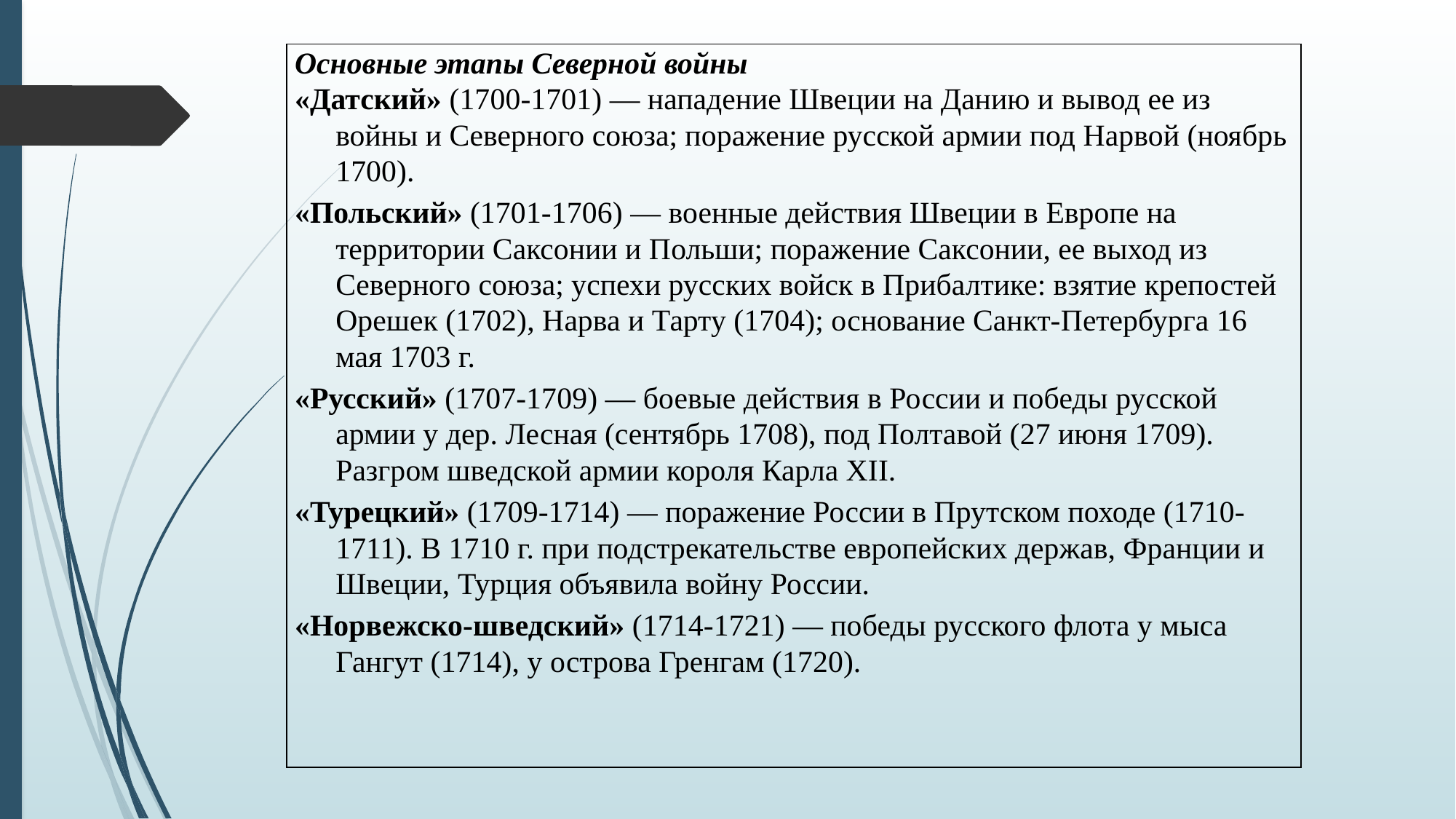

| Основные этапы Северной войны «Датский» (1700-1701) — нападение Швеции на Данию и вывод ее из войны и Северного союза; поражение русской армии под Нарвой (ноябрь 1700). «Польский» (1701-1706) — военные действия Швеции в Европе на территории Саксонии и Польши; поражение Саксонии, ее выход из Северного союза; успехи русских войск в Прибалтике: взятие крепостей Орешек (1702), Нарва и Тарту (1704); основание Санкт‑Петербурга 16 мая 1703 г. «Русский» (1707-1709) — боевые действия в России и победы русской армии у дер. Лесная (сентябрь 1708), под Полтавой (27 июня 1709). Разгром шведской армии короля Карла XII. «Турецкий» (1709-1714) — поражение России в Прутском походе (1710-1711). В 1710 г. при подстрекательстве европейских держав, Франции и Швеции, Турция объявила войну России. «Норвежско‑шведский» (1714-1721) — победы русского флота у мыса Гангут (1714), у острова Гренгам (1720). |
| --- |